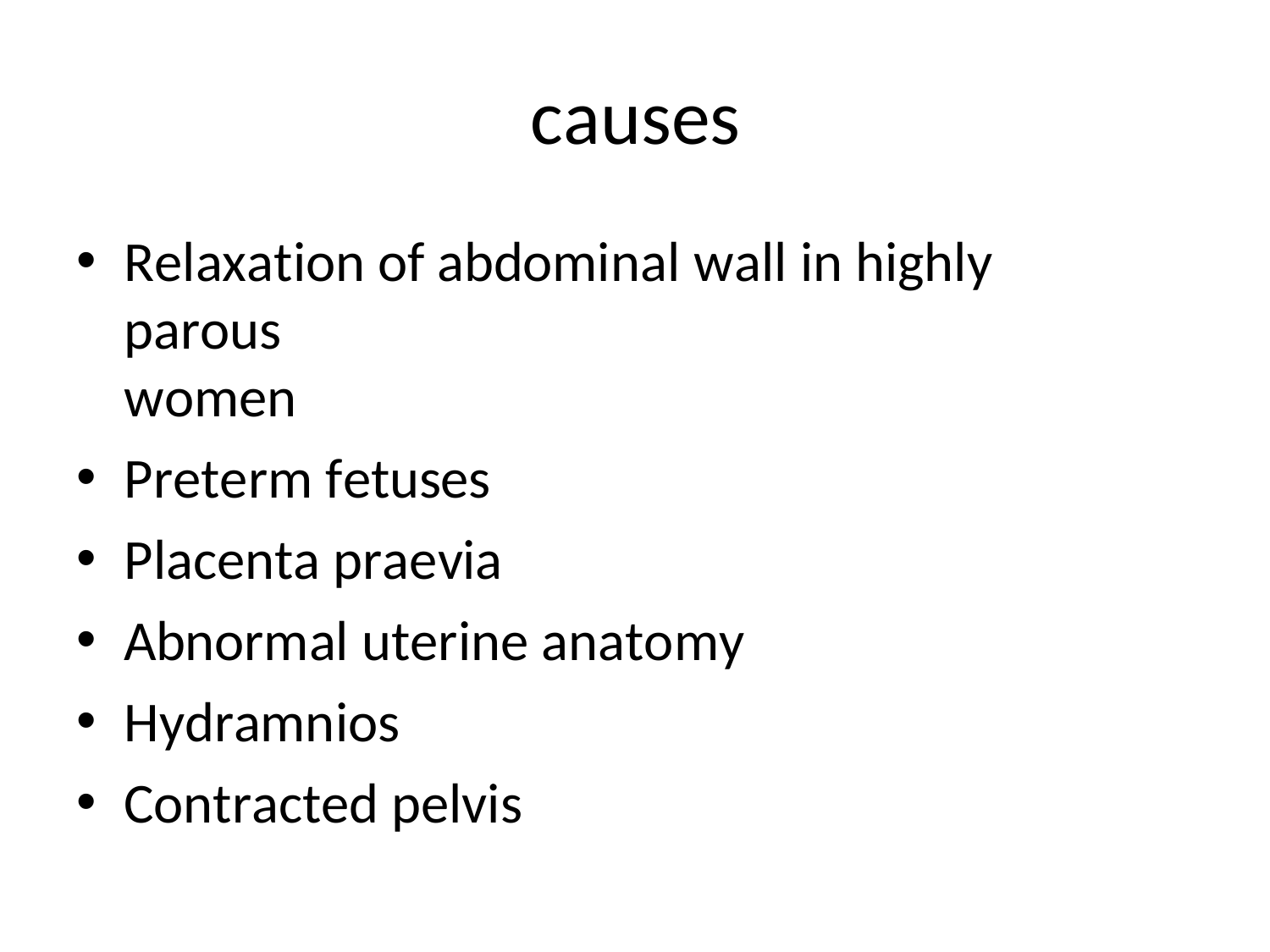

# causes
Relaxation of abdominal wall in highly parous
women

Preterm fetuses

Placenta praevia

Abnormal uterine anatomy

Hydramnios

Contracted pelvis